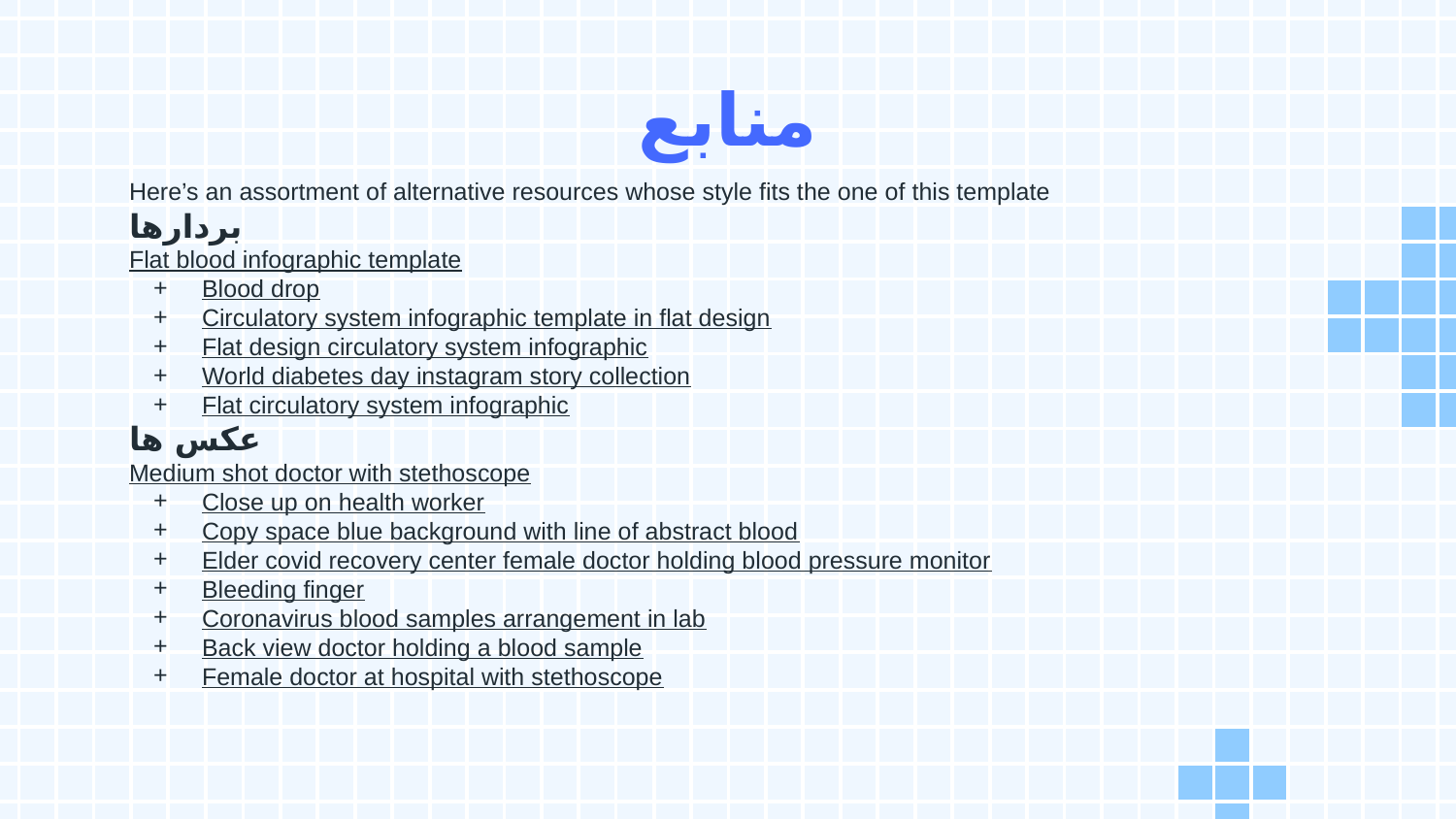

# منابع
Here’s an assortment of alternative resources whose style fits the one of this template
بردارها
Flat blood infographic template
Blood drop
Circulatory system infographic template in flat design
Flat design circulatory system infographic
World diabetes day instagram story collection
Flat circulatory system infographic
عکس ها
Medium shot doctor with stethoscope
Close up on health worker
Copy space blue background with line of abstract blood
Elder covid recovery center female doctor holding blood pressure monitor
Bleeding finger
Coronavirus blood samples arrangement in lab
Back view doctor holding a blood sample
Female doctor at hospital with stethoscope